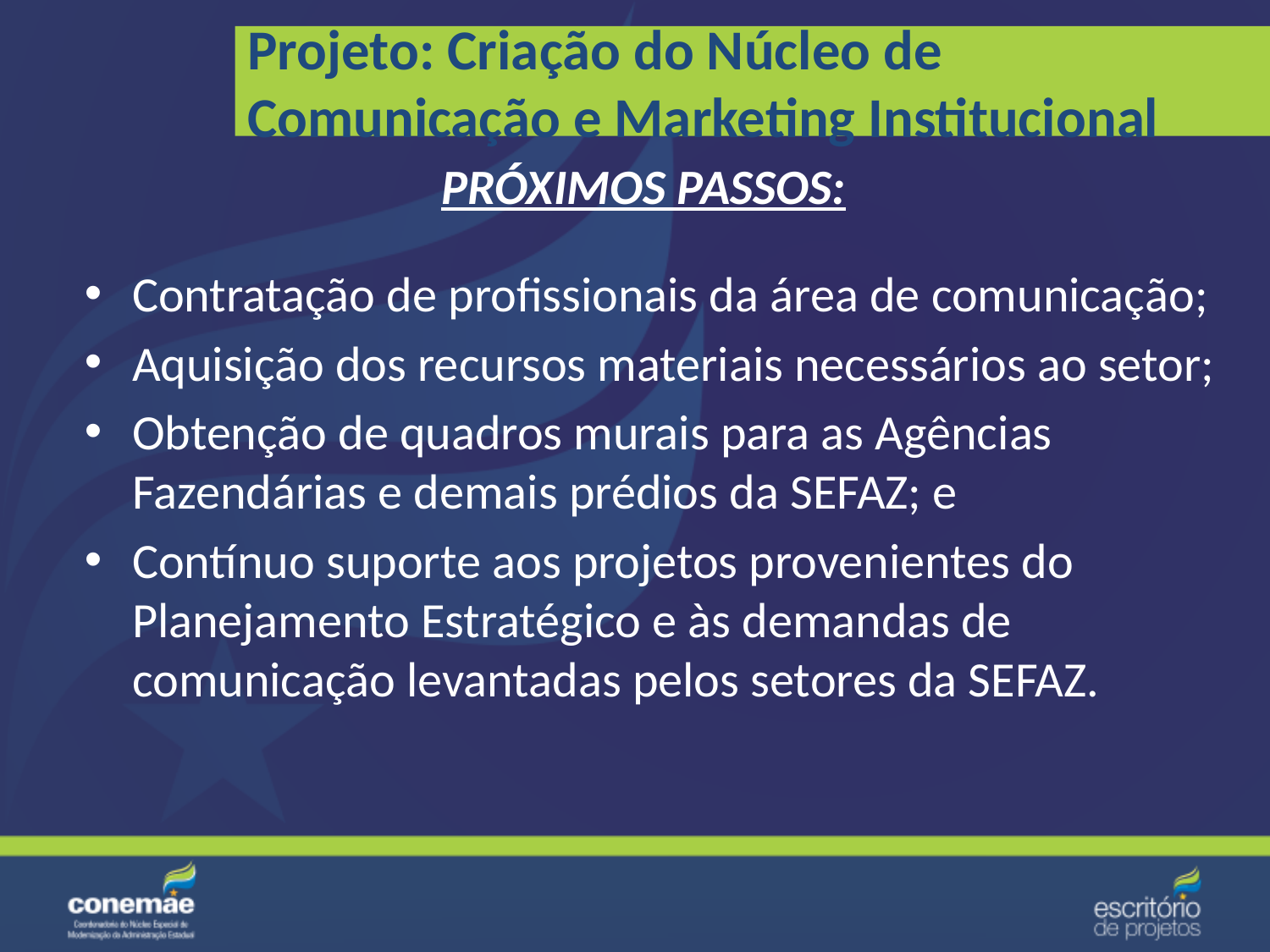

Projeto: Criação do Núcleo de Comunicação e Marketing Institucional
# PRÓXIMOS PASSOS:
Contratação de profissionais da área de comunicação;
Aquisição dos recursos materiais necessários ao setor;
Obtenção de quadros murais para as Agências Fazendárias e demais prédios da SEFAZ; e
Contínuo suporte aos projetos provenientes do Planejamento Estratégico e às demandas de comunicação levantadas pelos setores da SEFAZ.